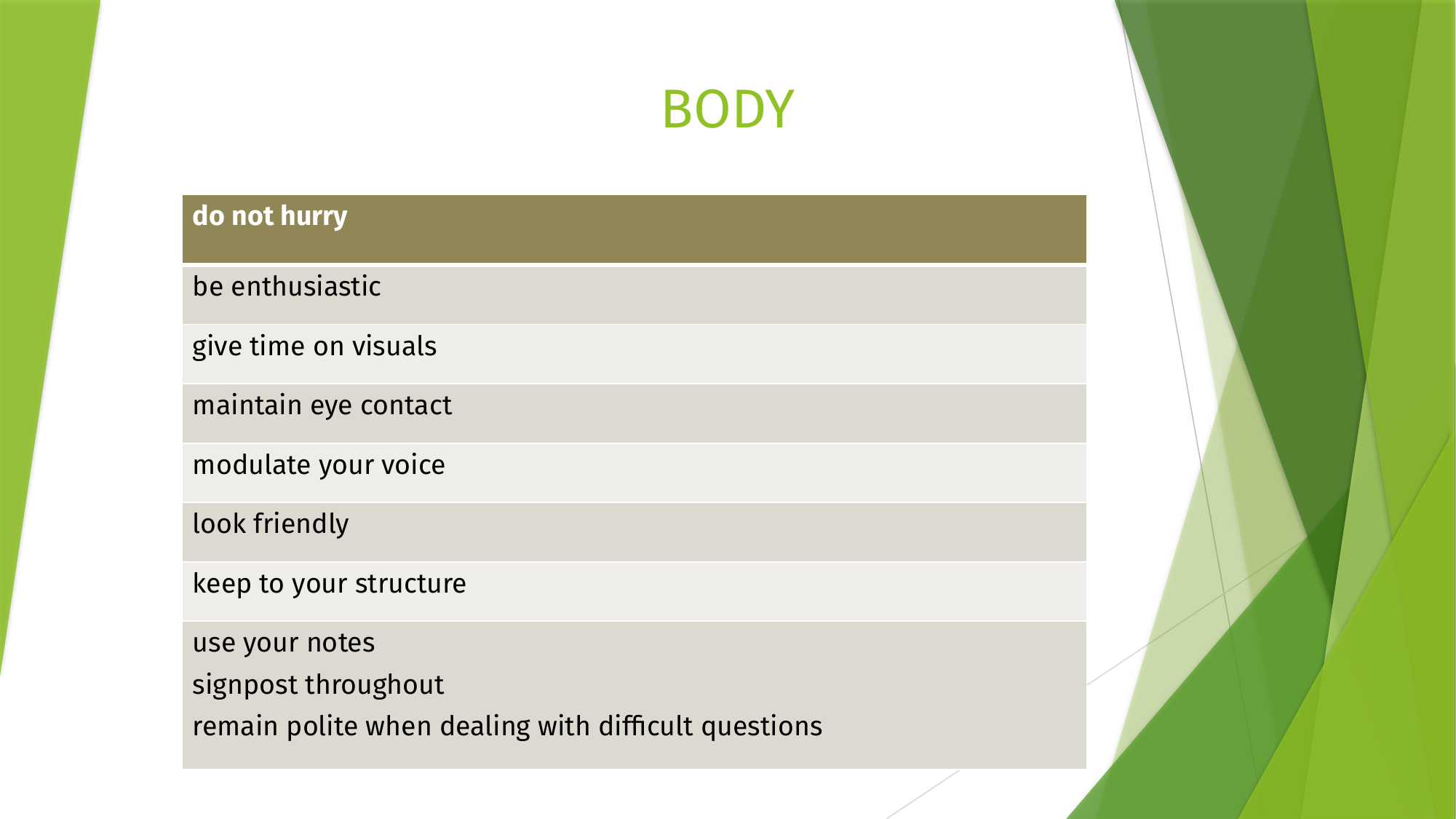

# BODY
| do not hurry |
| --- |
| be enthusiastic |
| give time on visuals |
| maintain eye contact |
| modulate your voice |
| look friendly |
| keep to your structure |
| use your notes signpost throughout remain polite when dealing with difficult questions |